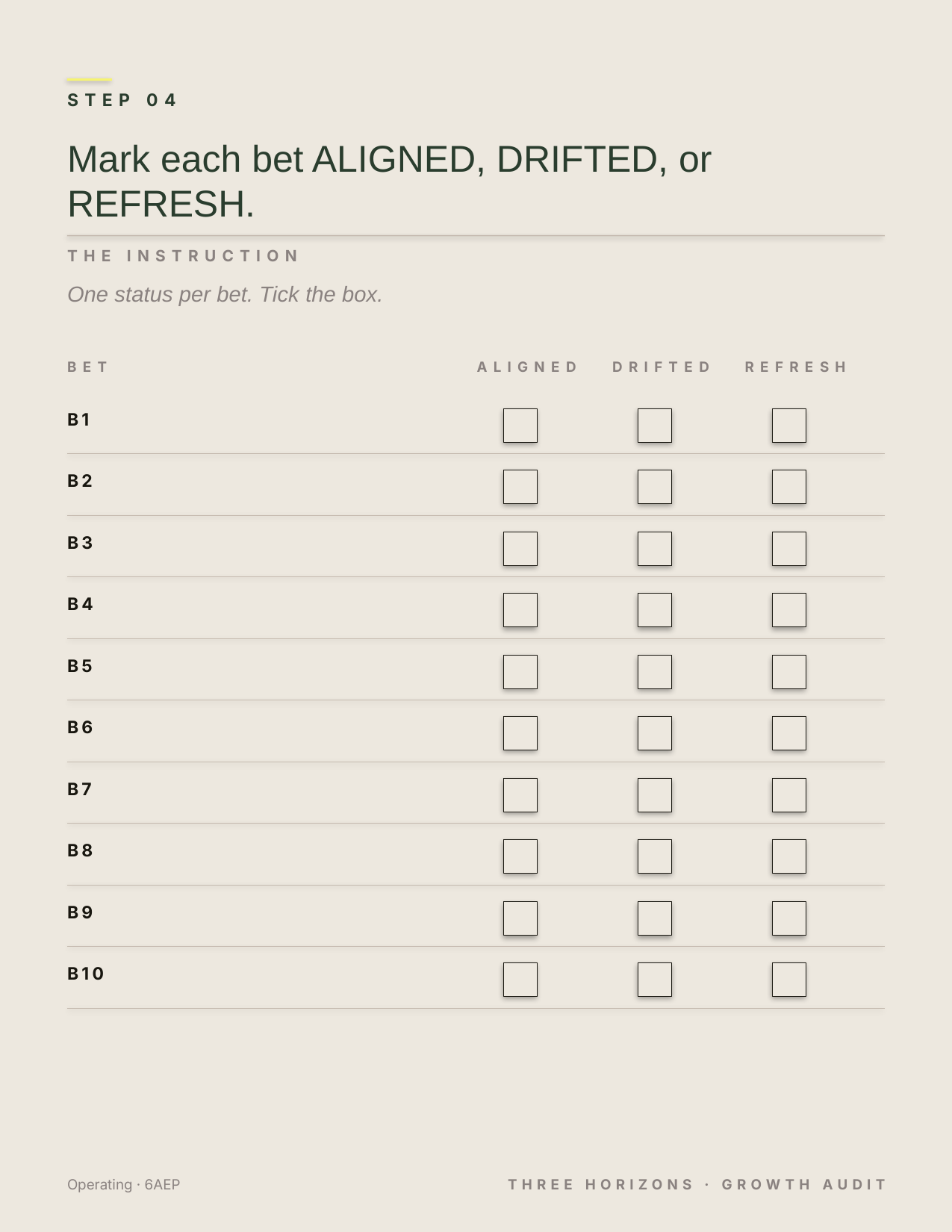

STEP 04
Mark each bet ALIGNED, DRIFTED, or REFRESH.

THE INSTRUCTION
One status per bet. Tick the box.
BET
ALIGNED
DRIFTED
REFRESH
B1

B2

B3

B4

B5

B6

B7

B8

B9

B10

Operating · 6AEP
THREE HORIZONS · GROWTH AUDIT